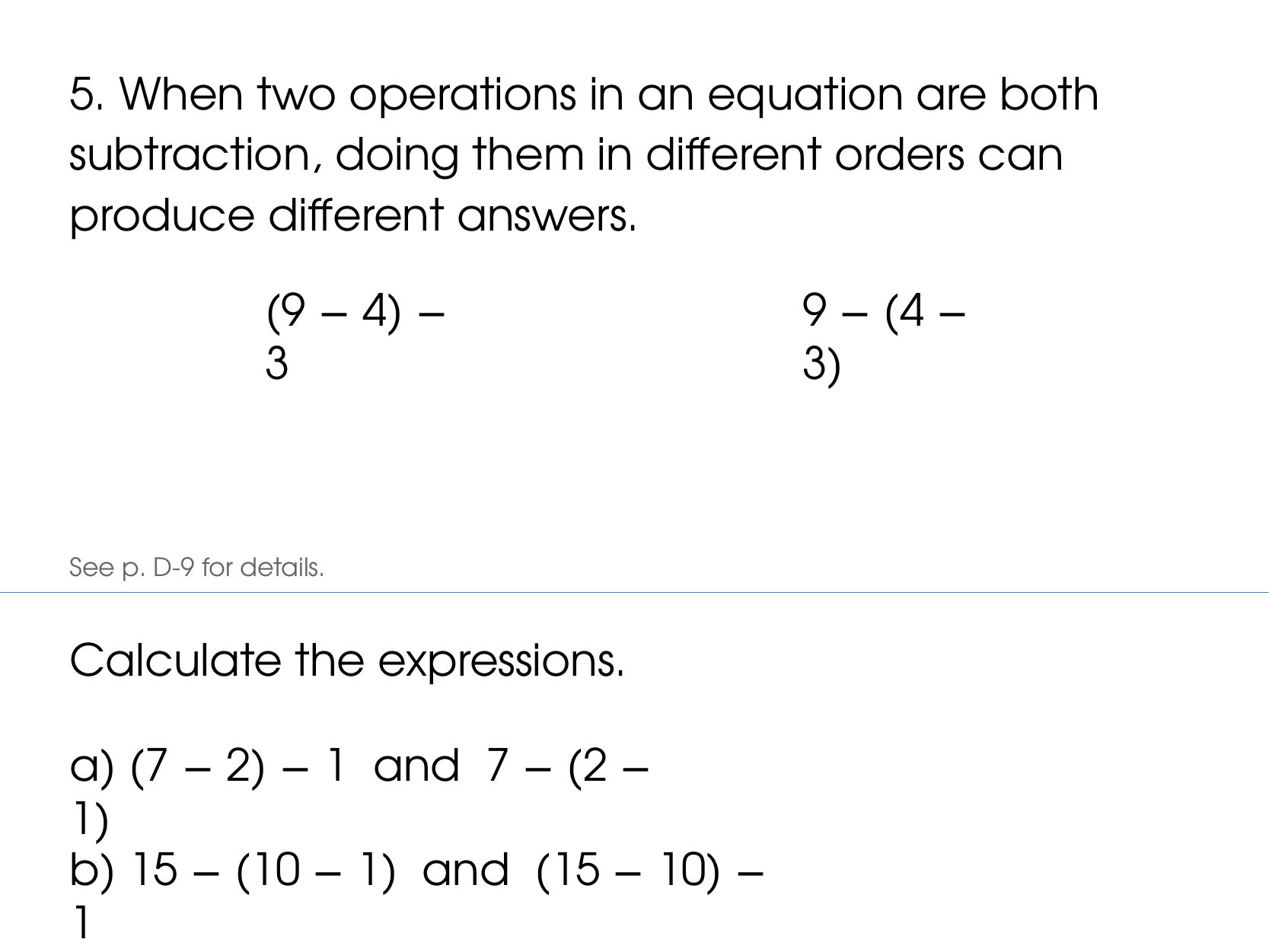

5. When two operations in an equation are both subtraction, doing them in different orders can produce different answers.
(9 − 4) − 3
9 − (4 − 3)
See p. D-9 for details.
Calculate the expressions.
a) (7 − 2) − 1  and  7 − (2 − 1)
b) 15 − (10 − 1)  and  (15 − 10) − 1